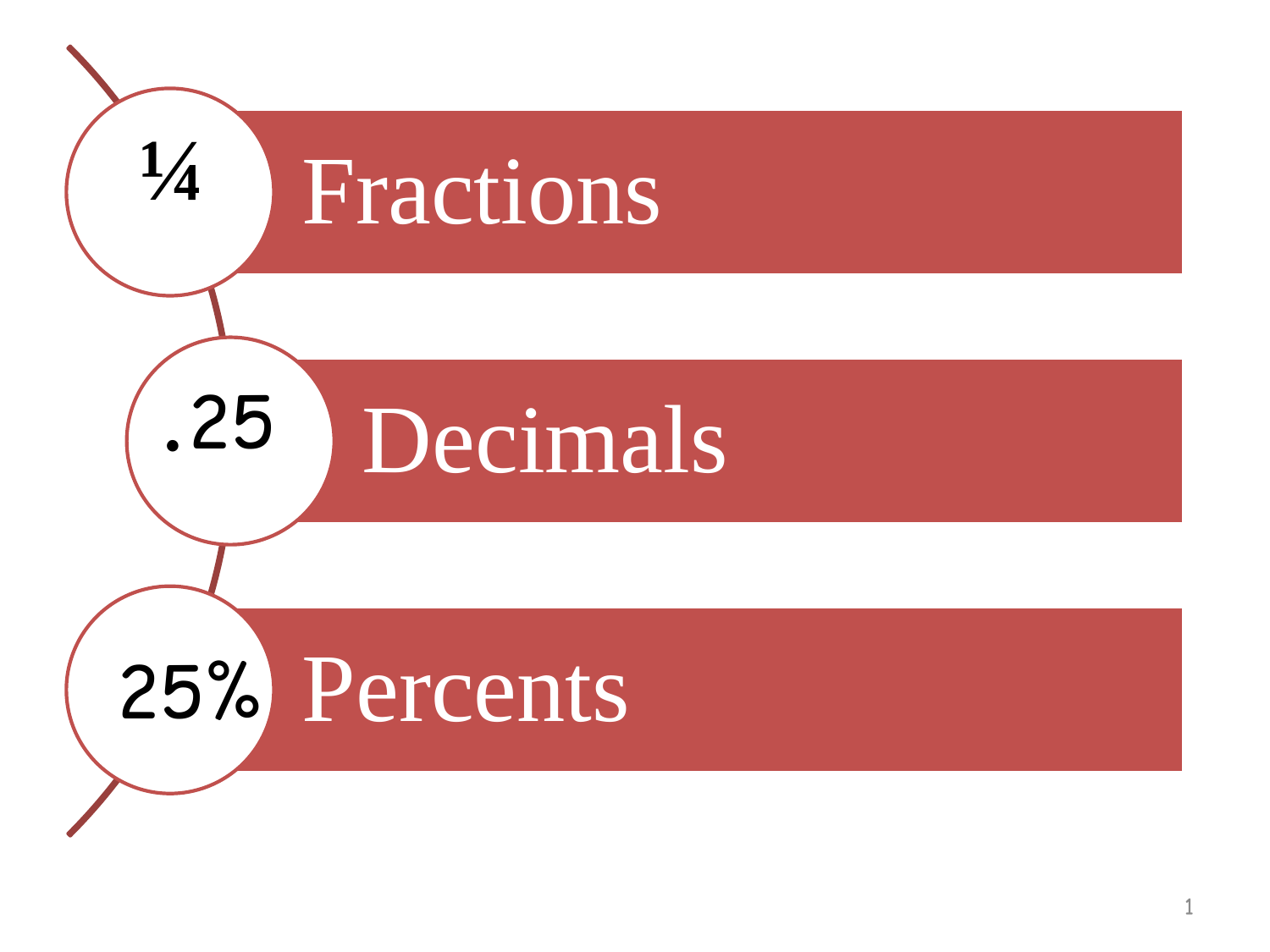

Fractions
Decimals
Percents
 ¼

 .25

25%
1